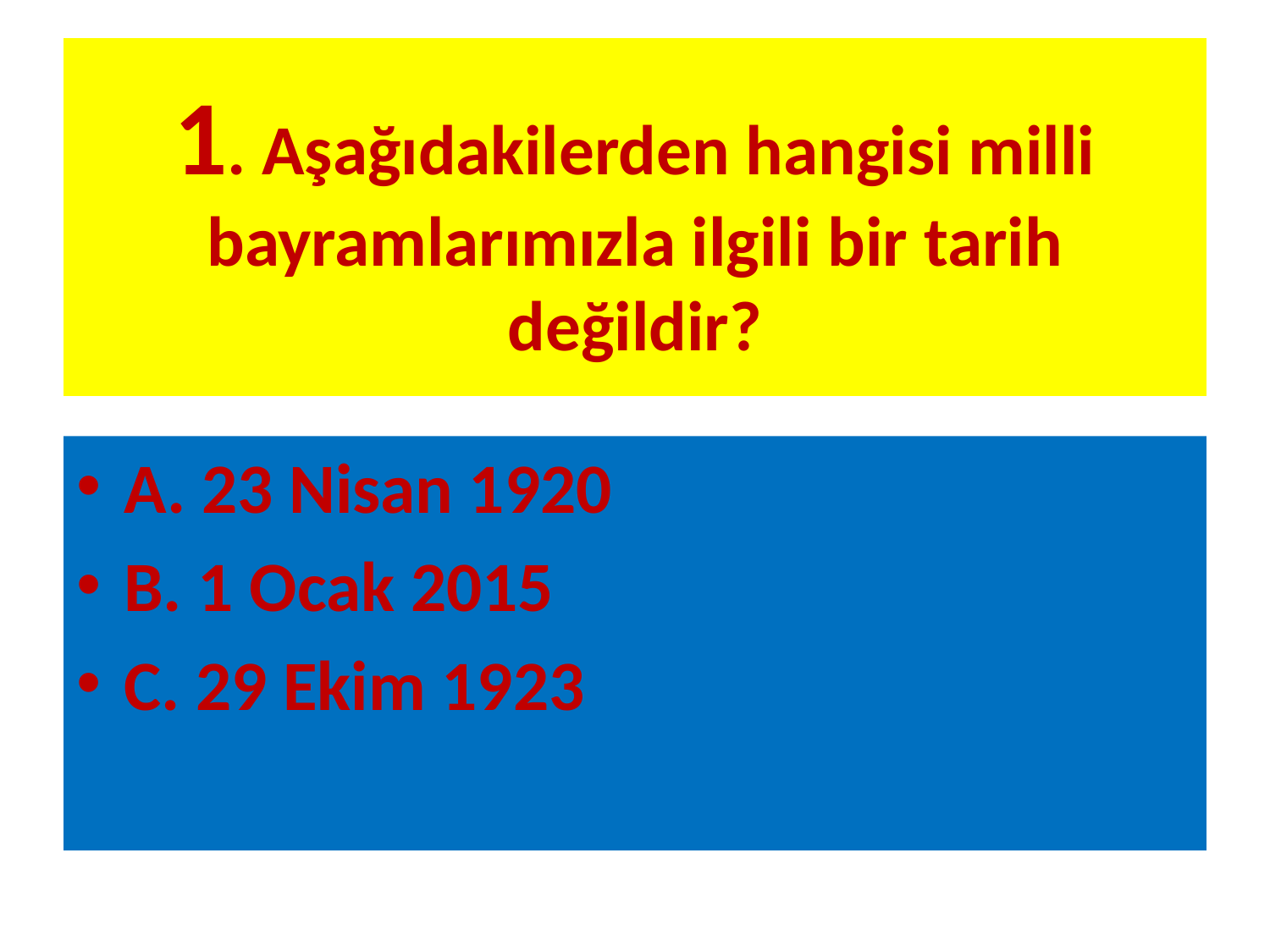

# 1. Aşağıdakilerden hangisi milli bayramlarımızla ilgili bir tarih değildir?
A. 23 Nisan 1920
B. 1 Ocak 2015
C. 29 Ekim 1923